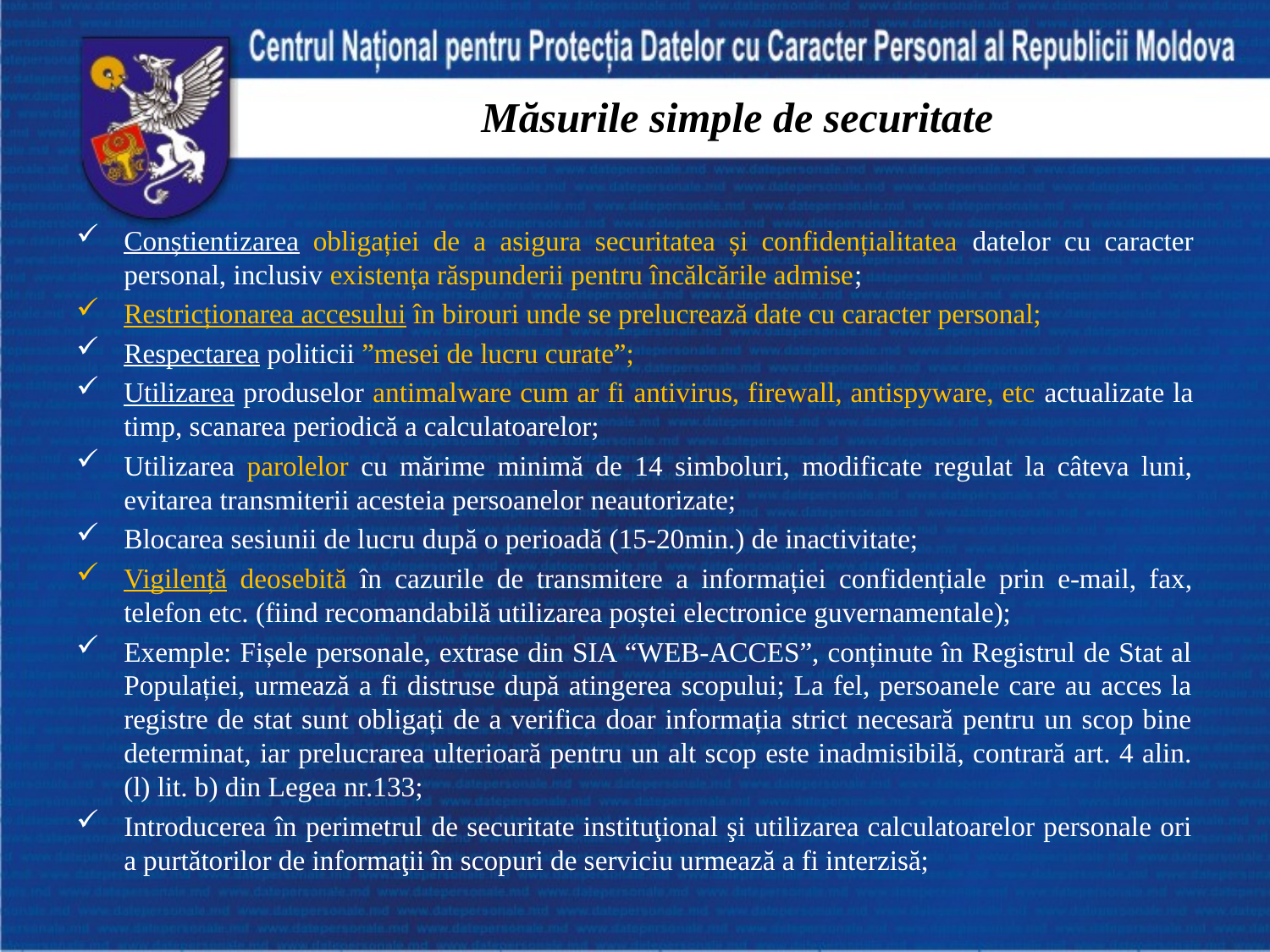

# Măsurile simple de securitate
Conștientizarea obligației de a asigura securitatea și confidențialitatea datelor cu caracter personal, inclusiv existența răspunderii pentru încălcările admise;
Restricționarea accesului în birouri unde se prelucrează date cu caracter personal;
Respectarea politicii ”mesei de lucru curate”;
Utilizarea produselor antimalware cum ar fi antivirus, firewall, antispyware, etc actualizate la timp, scanarea periodică a calculatoarelor;
Utilizarea parolelor cu mărime minimă de 14 simboluri, modificate regulat la câteva luni, evitarea transmiterii acesteia persoanelor neautorizate;
Blocarea sesiunii de lucru după o perioadă (15-20min.) de inactivitate;
Vigilență deosebită în cazurile de transmitere a informației confidențiale prin e-mail, fax, telefon etc. (fiind recomandabilă utilizarea poștei electronice guvernamentale);
Exemple: Fișele personale, extrase din SIA “WEB-ACCES”, conținute în Registrul de Stat al Populației, urmează a fi distruse după atingerea scopului; La fel, persoanele care au acces la registre de stat sunt obligați de a verifica doar informația strict necesară pentru un scop bine determinat, iar prelucrarea ulterioară pentru un alt scop este inadmisibilă, contrară art. 4 alin. (l) lit. b) din Legea nr.133;
Introducerea în perimetrul de securitate instituţional şi utilizarea calculatoarelor personale ori a purtătorilor de informaţii în scopuri de serviciu urmează a fi interzisă;